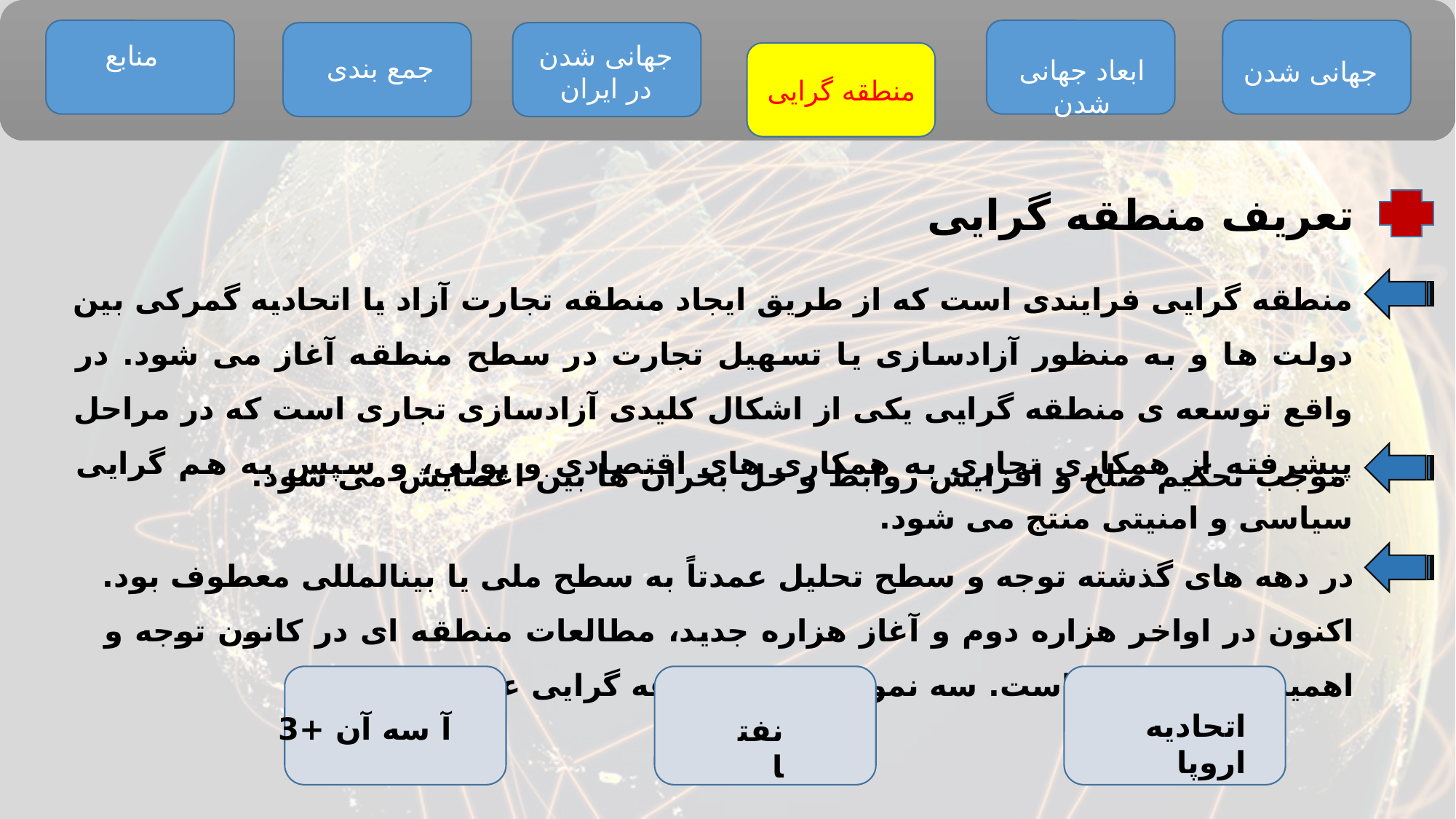

منابع
جهانی شدن در ایران

جمع بندی
ابعاد جهانی شدن
جهانی شدن
منطقه گرایی
تعریف منطقه گرایی

منطقه گرایی فرایندی است که از طریق ایجاد منطقه تجارت آزاد یا اتحادیه گمرکی بین دولت ها و به منظور آزادسازی یا تسهیل تجارت در سطح منطقه آغاز می شود. در واقع توسعه ی منطقه گرایی یکی از اشکال کلیدی آزادسازی تجاری است که در مراحل پیشرفته از همکاری تجاری به همکاری های اقتصادی و پولی، و سپس به هم گرایی سیاسی و امنیتی منتج می شود.

موجب تحکیم صلح و افزایش روابط و حل بحران ها بین اعضایش می شود.

در دهه های گذشته توجه و سطح تحلیل عمدتاً به سطح ملی یا بینالمللی معطوف بود. اکنون در اواخر هزاره دوم و آغاز هزاره جدید، مطالعات منطقه ای در کانون توجه و اهمیت قرار گرفته است. سه نمونه موفق منطقه گرایی عبارتند از :

اتحادیه اروپا
آ سه آن +3
نفتا